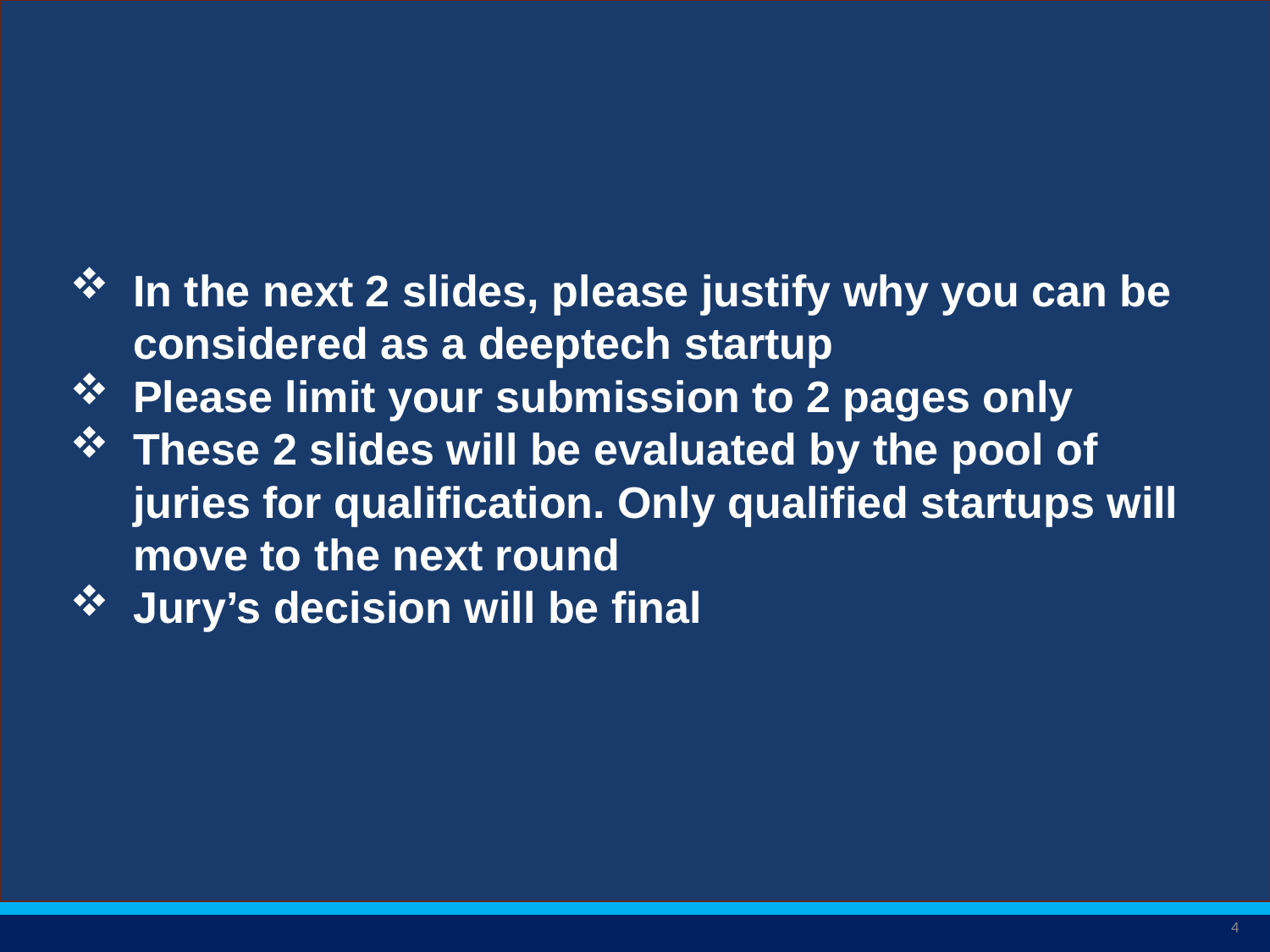

In the next 2 slides, please justify why you can be considered as a deeptech startup
Please limit your submission to 2 pages only
These 2 slides will be evaluated by the pool of juries for qualification. Only qualified startups will move to the next round
Jury’s decision will be final

4